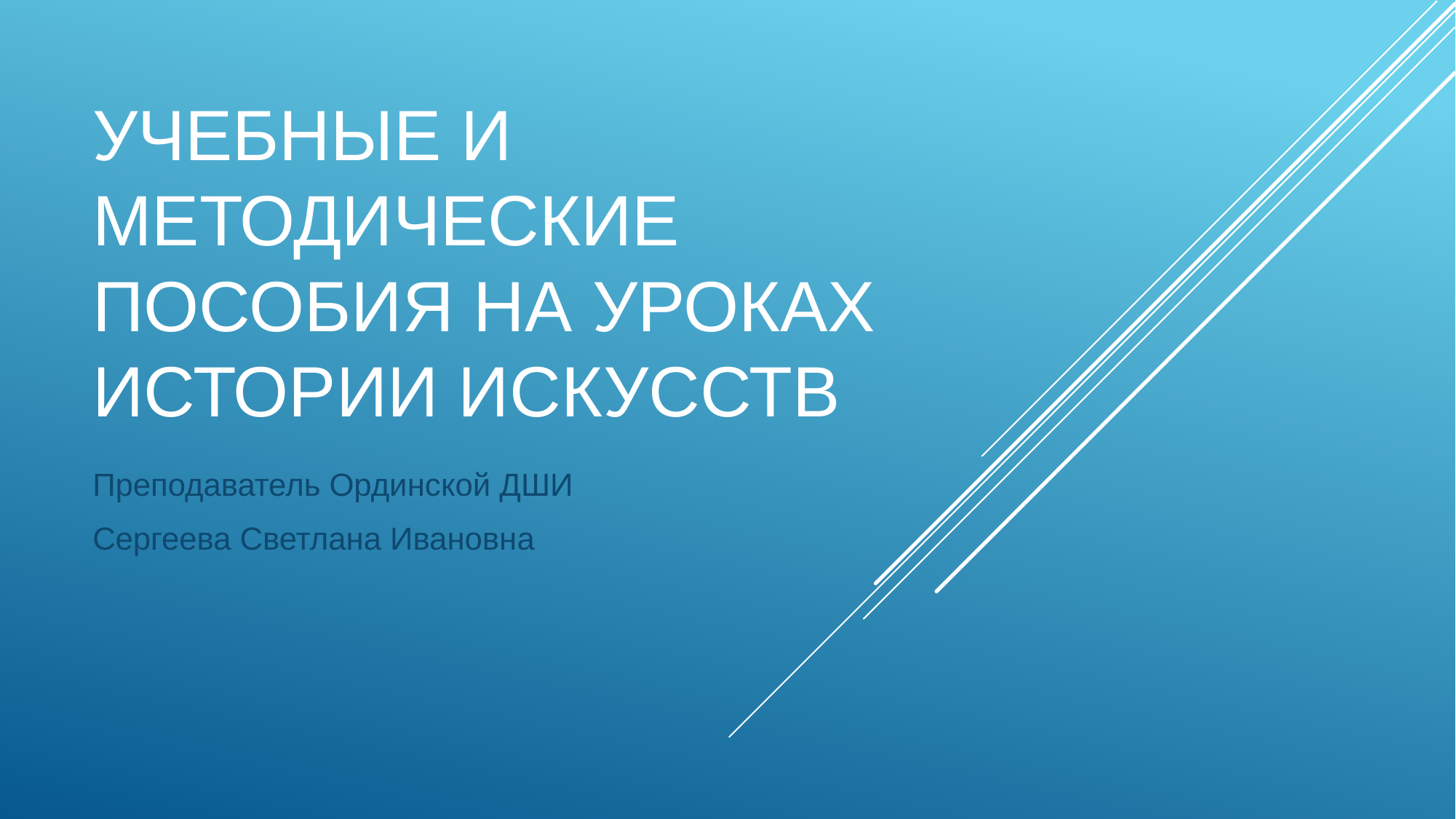

# Учебные и методические пособия на уроках истории искусств
Преподаватель Ординской ДШИ
Сергеева Светлана Ивановна